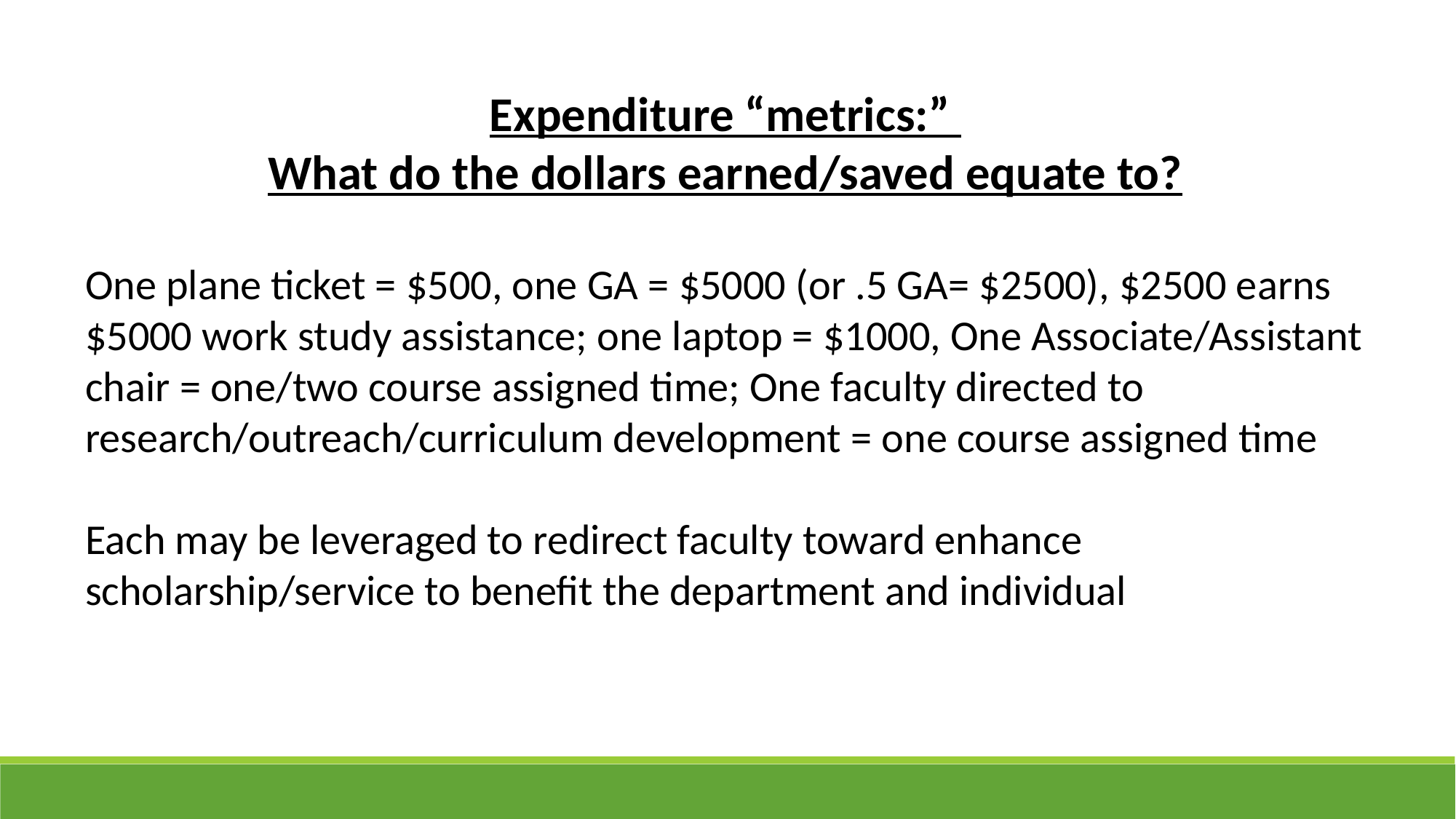

Expenditure “metrics:”
What do the dollars earned/saved equate to?

One plane ticket = $500, one GA = $5000 (or .5 GA= $2500), $2500 earns $5000 work study assistance; one laptop = $1000, One Associate/Assistant chair = one/two course assigned time; One faculty directed to research/outreach/curriculum development = one course assigned time

Each may be leveraged to redirect faculty toward enhance scholarship/service to benefit the department and individual